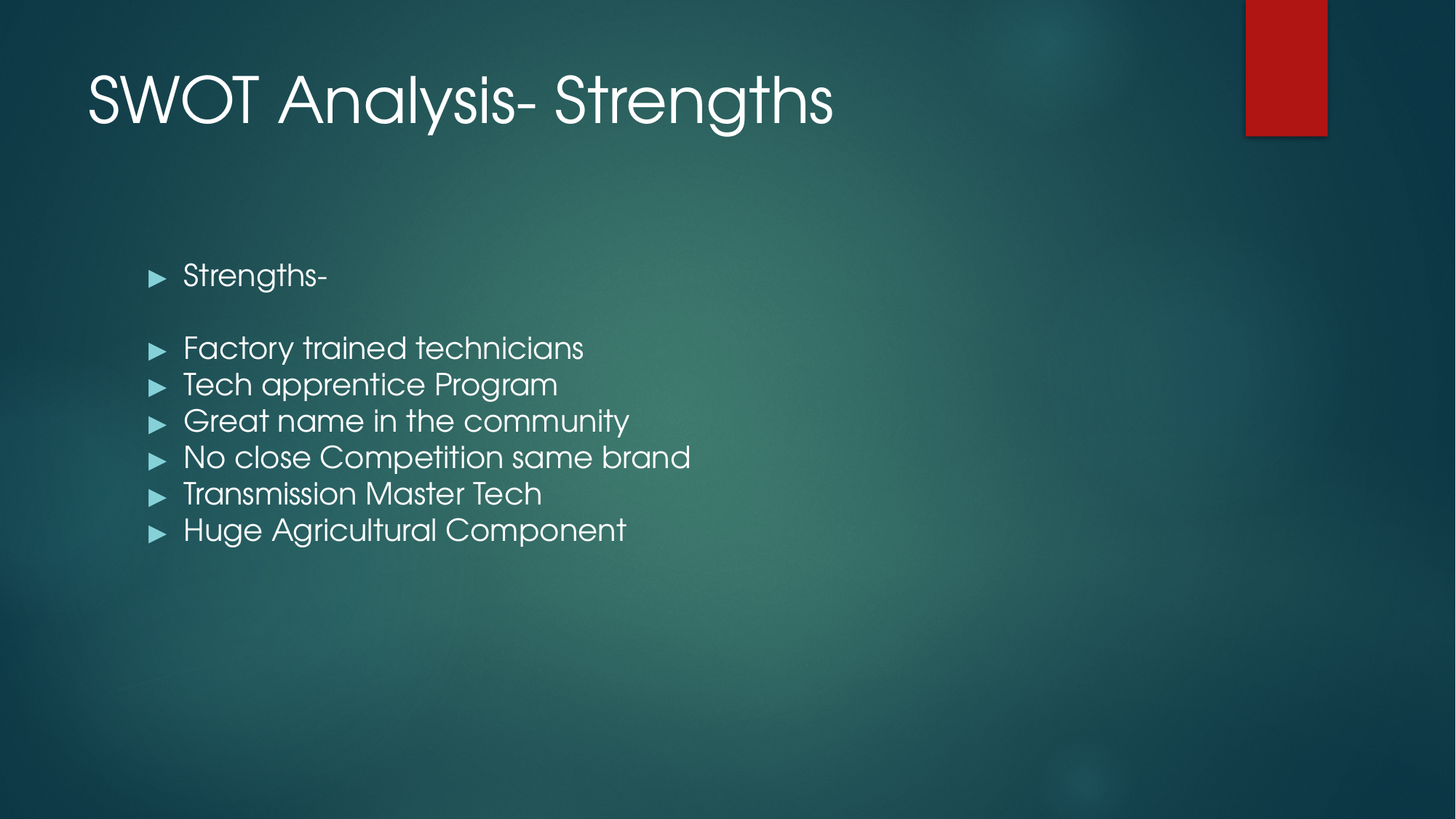

# SWOT Analysis- Strengths
Strengths-

Factory trained technicians
Tech apprentice Program
Great name in the community
No close Competition same brand
Transmission Master Tech
Huge Agricultural Component